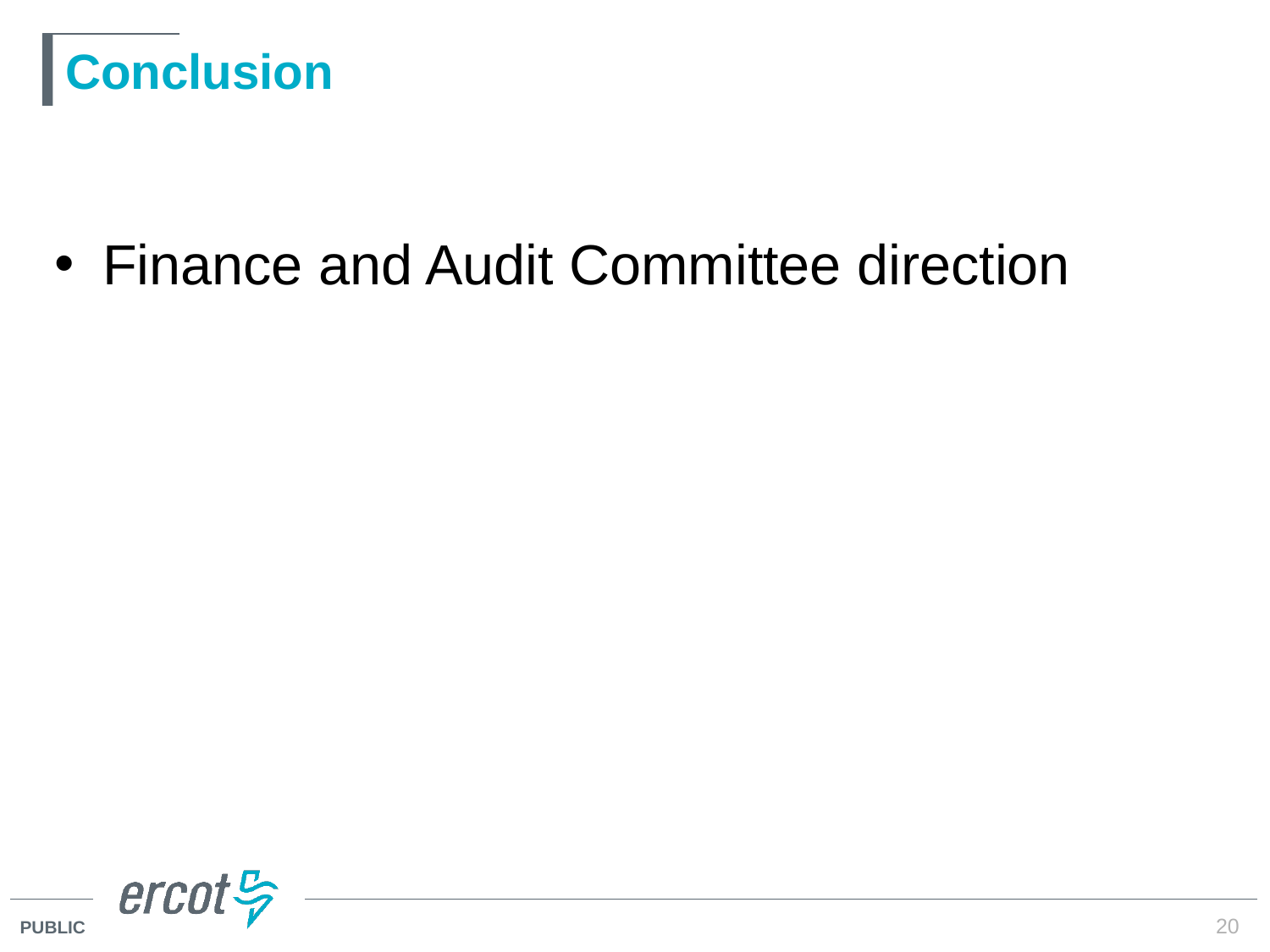

# Conclusion
Finance and Audit Committee direction
20